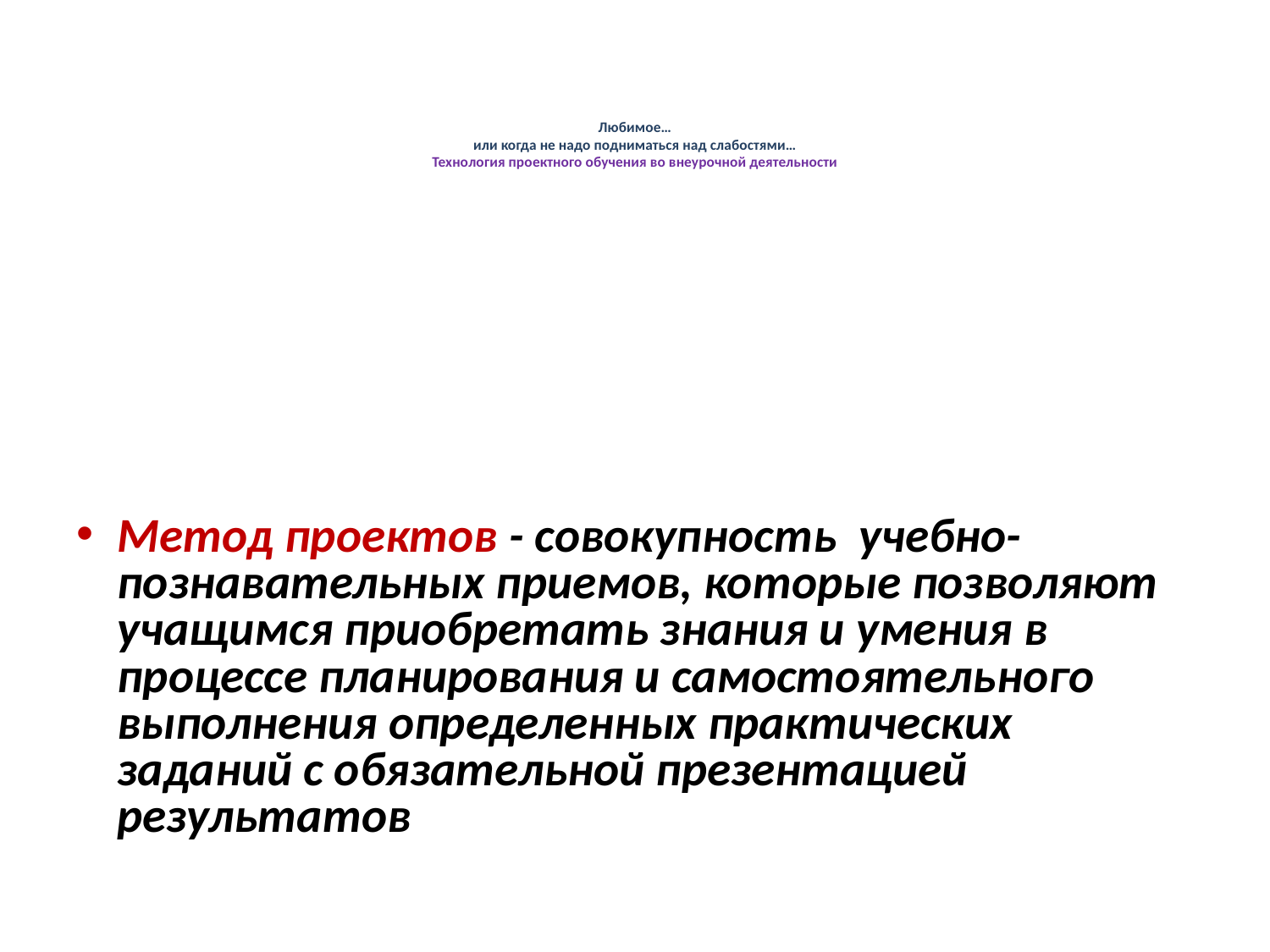

# Любимое… или когда не надо подниматься над слабостями… Технология проектного обучения во внеурочной деятельности

Метод проектов - совокупность  учебно-познавательных приемов, которые позволяют учащимся приобретать знания и умения в процессе планирования и самостоятельного выполнения определенных практических заданий с обязательной презентацией результатов